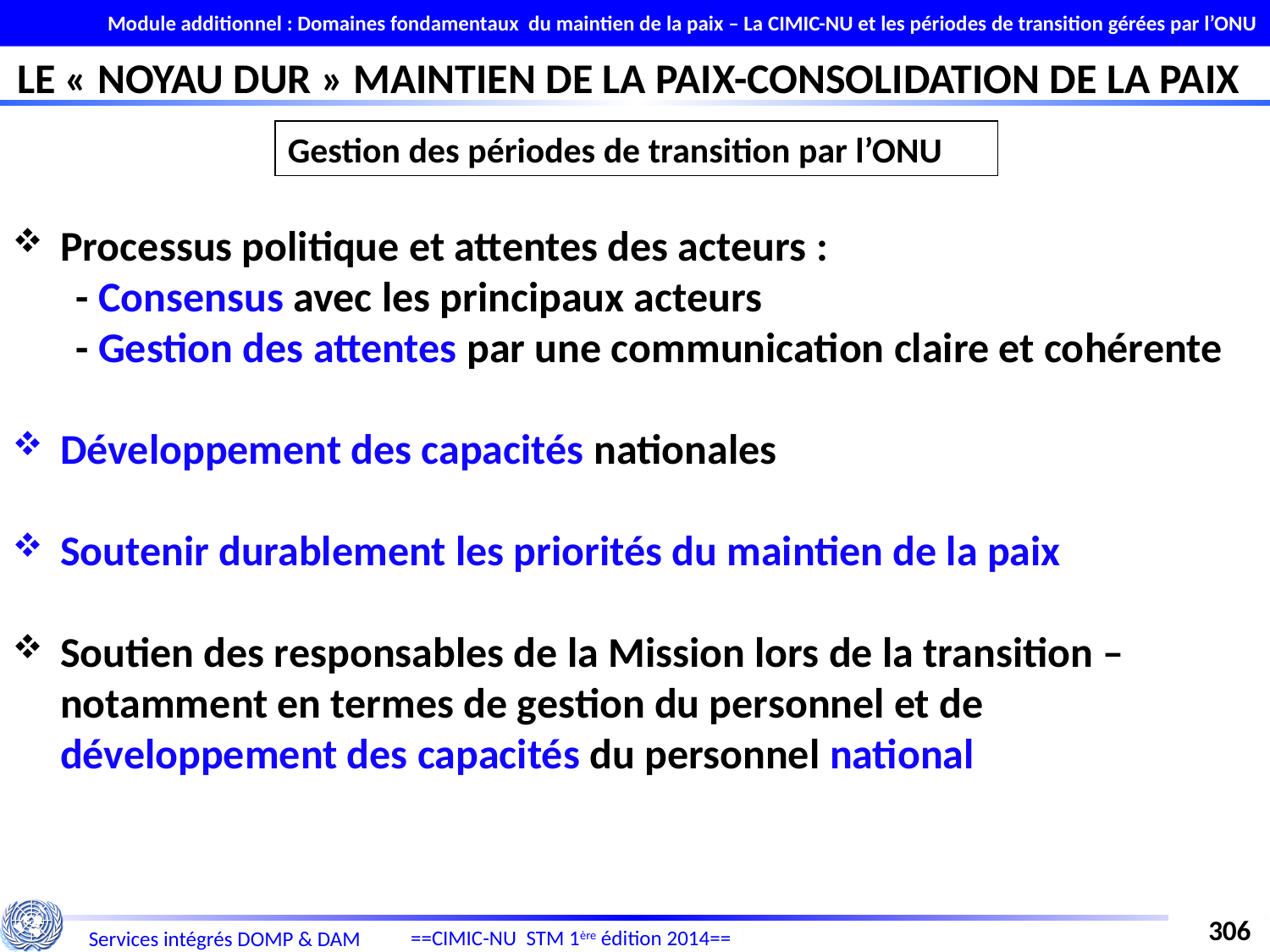

Module additionnel : Domaines fondamentaux  du maintien de la paix – La CIMIC-NU et les périodes de transition gérées par l’ONU
LE « NOYAU DUR » MAINTIEN DE LA PAIX-CONSOLIDATION DE LA PAIX
Gestion des périodes de transition par l’ONU
Processus politique et attentes des acteurs :
- Consensus avec les principaux acteurs
- Gestion des attentes par une communication claire et cohérente

Développement des capacités nationales

Soutenir durablement les priorités du maintien de la paix

Soutien des responsables de la Mission lors de la transition – notamment en termes de gestion du personnel et de développement des capacités du personnel national
306
==CIMIC-NU  STM 1ère édition 2014==
Services intégrés DOMP & DAM